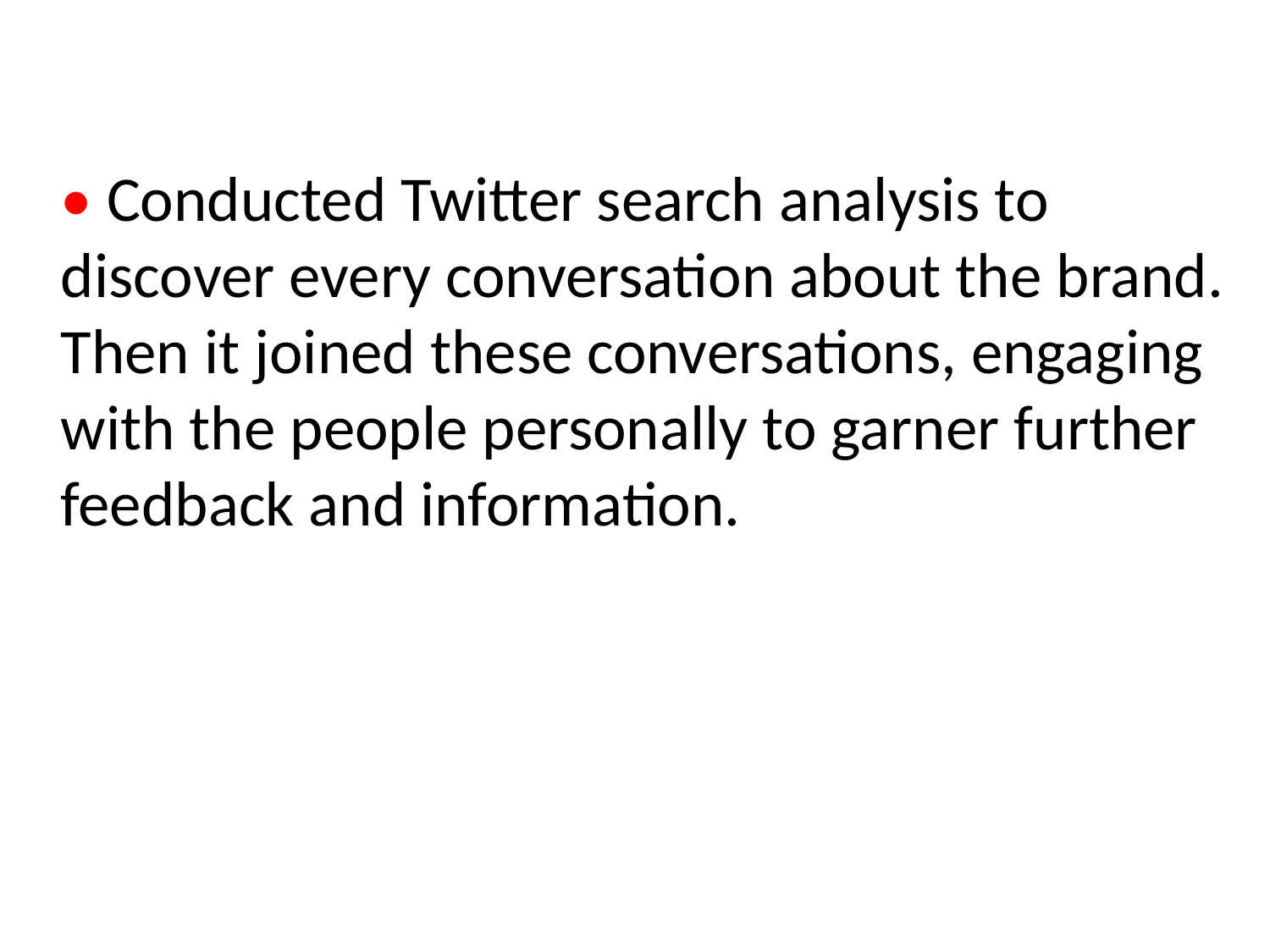

• Conducted Twitter search analysis to discover every conversation about the brand. Then it joined these conversations, engaging with the people personally to garner further feedback and information.